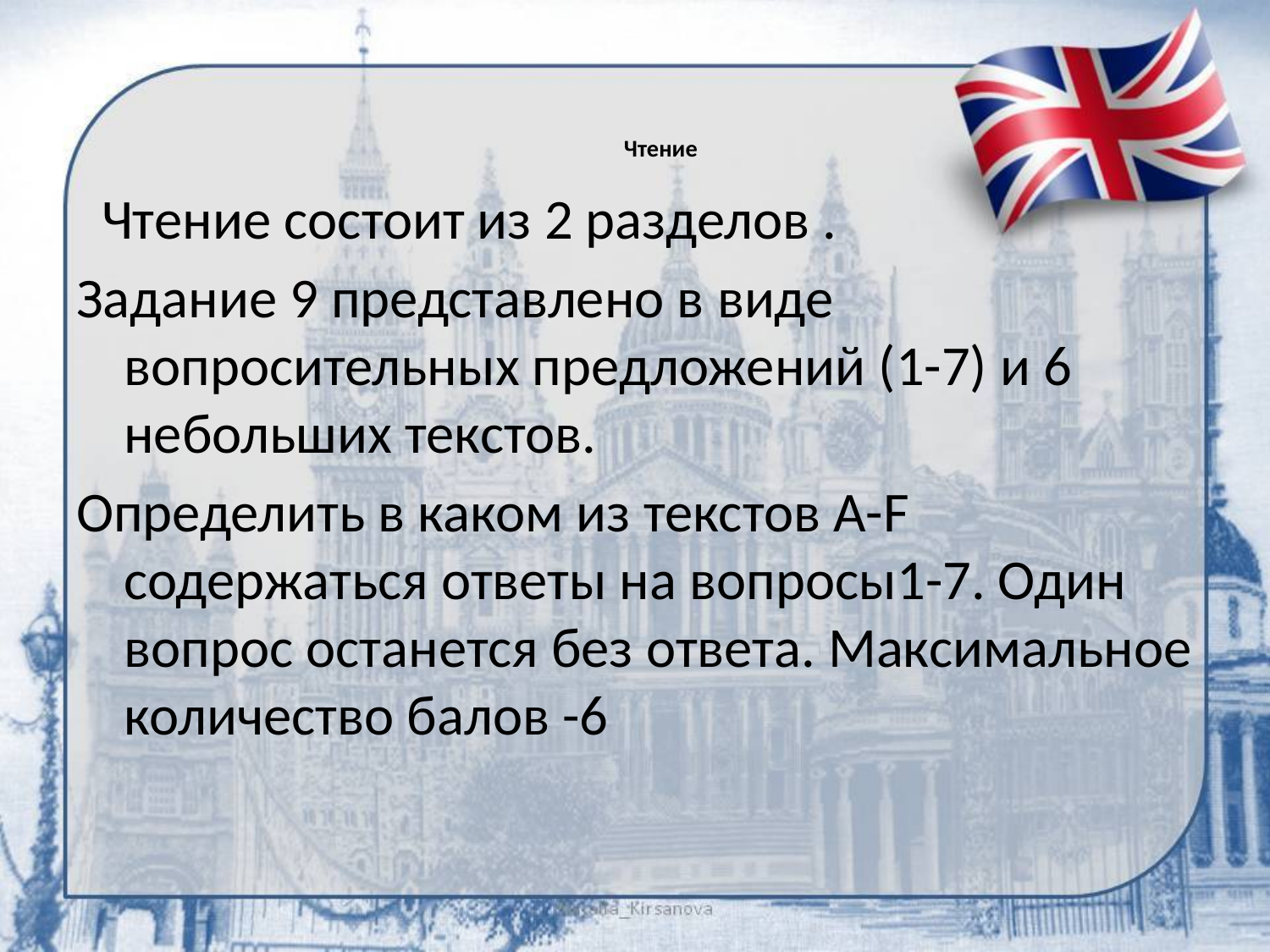

# Чтение
  Чтение состоит из 2 разделов .
Задание 9 представлено в виде вопросительных предложений (1-7) и 6 небольших текстов.
Определить в каком из текстов А-F содержаться ответы на вопросы1-7. Один вопрос останется без ответа. Максимальное количество балов -6